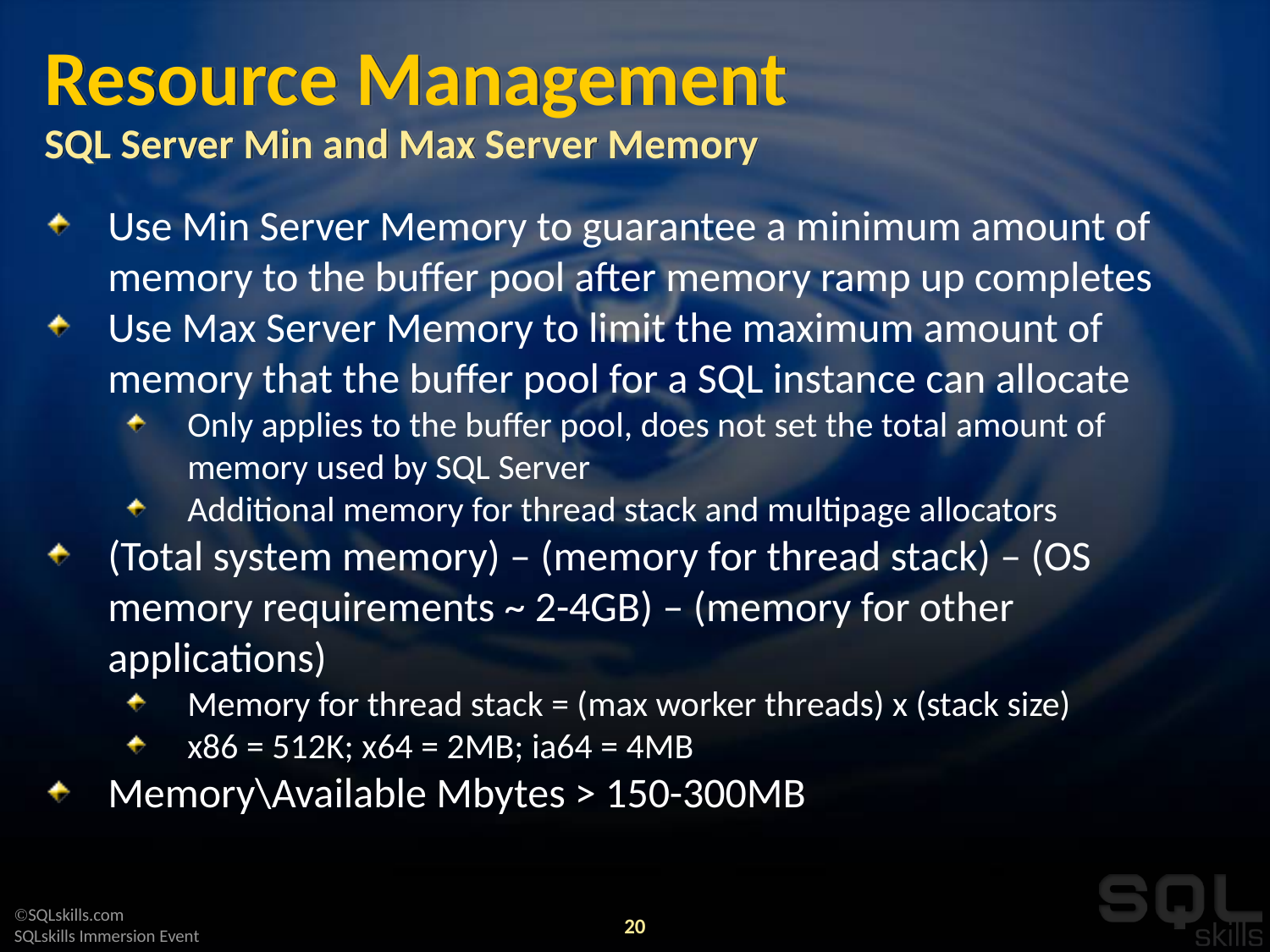

# Resource Management SQL Server Min and Max Server Memory
Use Min Server Memory to guarantee a minimum amount of memory to the buffer pool after memory ramp up completes
Use Max Server Memory to limit the maximum amount of memory that the buffer pool for a SQL instance can allocate
Only applies to the buffer pool, does not set the total amount of memory used by SQL Server
Additional memory for thread stack and multipage allocators
(Total system memory) – (memory for thread stack) – (OS memory requirements ~ 2-4GB) – (memory for other applications)
Memory for thread stack = (max worker threads) x (stack size)
x86 = 512K; x64 = 2MB; ia64 = 4MB
Memory\Available Mbytes > 150-300MB

20